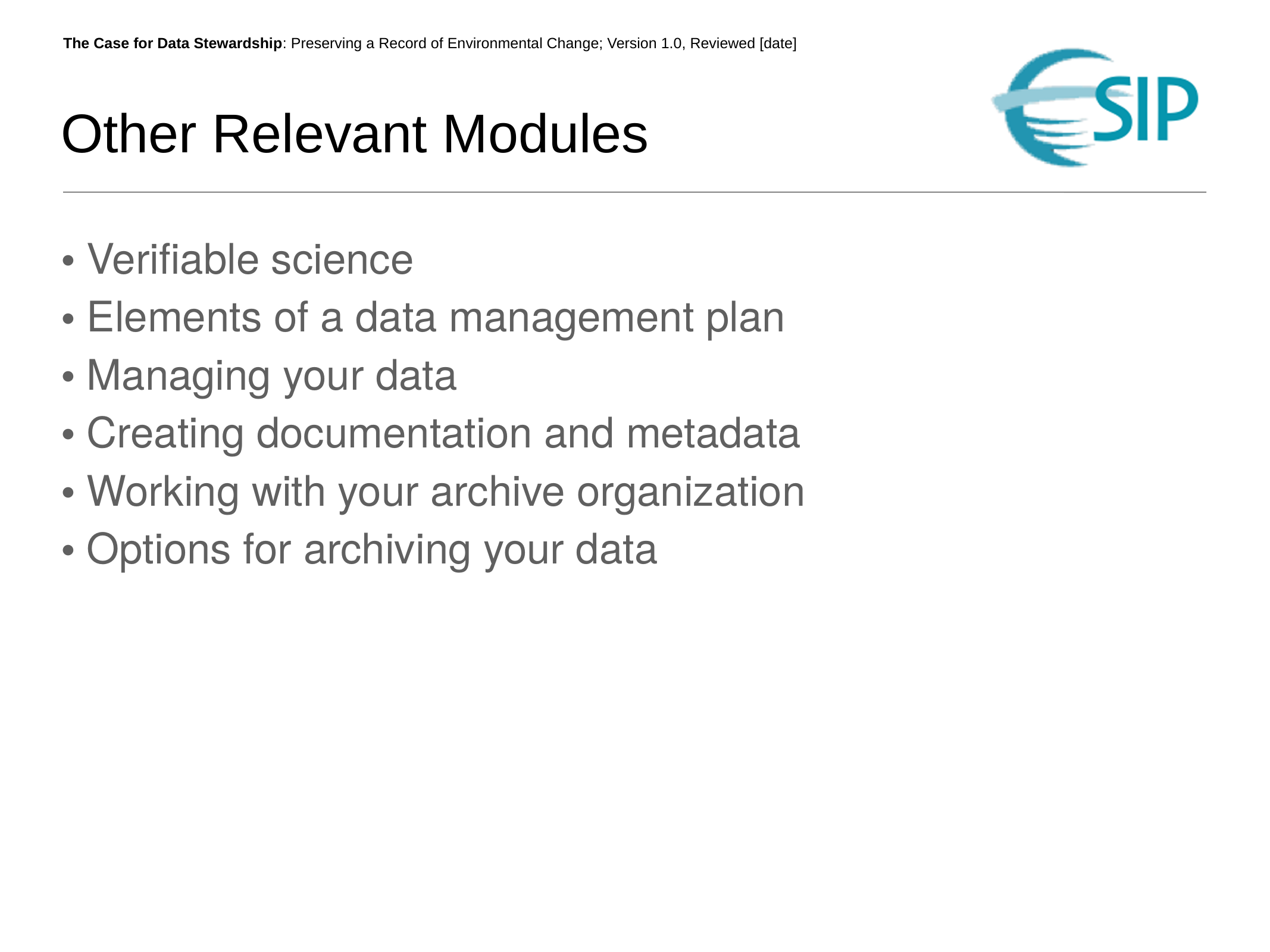

# Other Relevant Modules
Verifiable science
Elements of a data management plan
Managing your data
Creating documentation and metadata
Working with your archive organization
Options for archiving your data